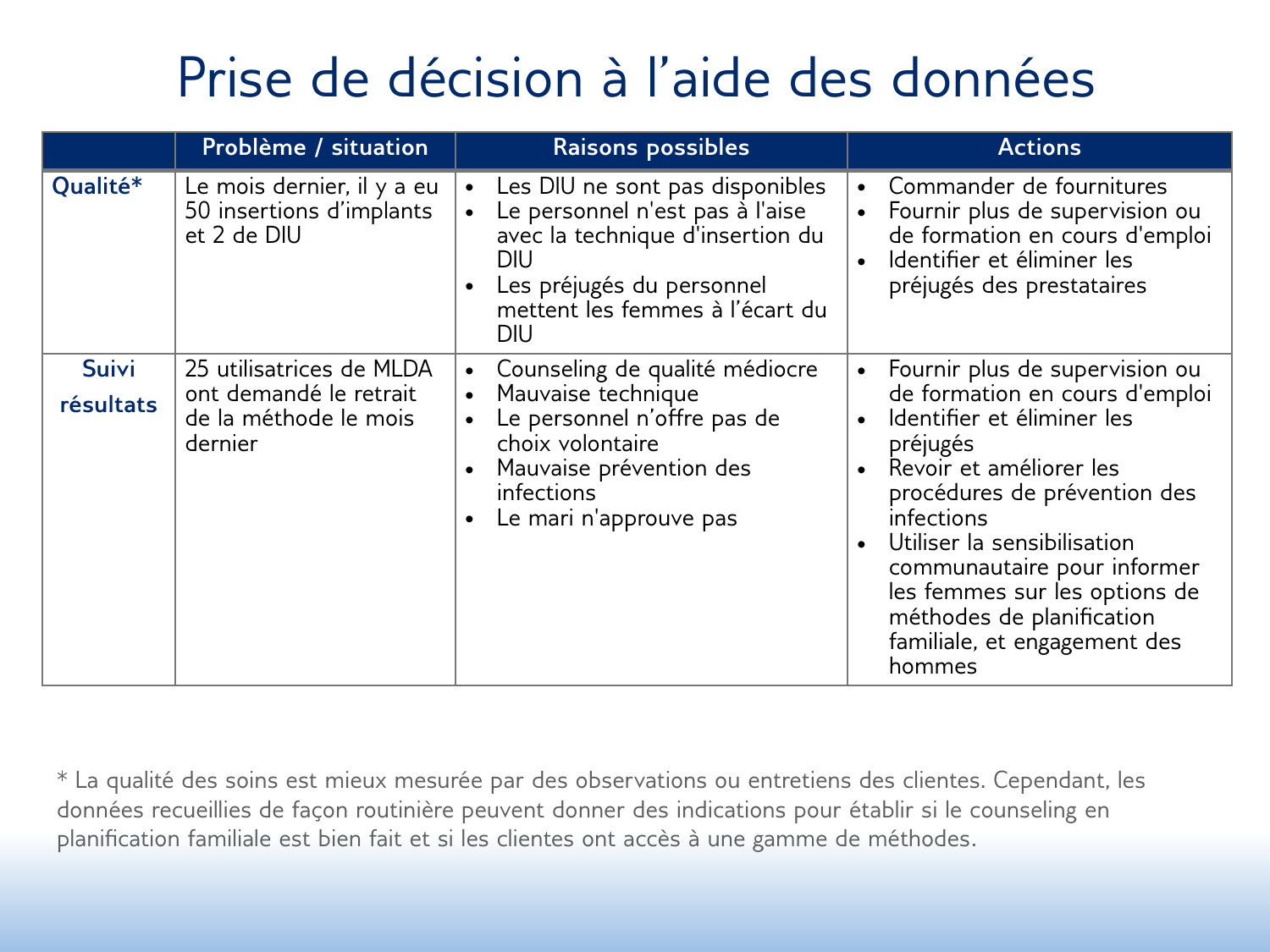

# Prise de décision à l’aide des données
|  | Problème / situation | Raisons possibles | Actions |
| --- | --- | --- | --- |
| Qualité\* | Le mois dernier, il y a eu 50 insertions d’implants et 2 de DIU | Les DIU ne sont pas disponibles Le personnel n'est pas à l'aise avec la technique d'insertion du DIU Les préjugés du personnel mettent les femmes à l’écart du DIU | Commander de fournitures Fournir plus de supervision ou de formation en cours d'emploi Identifier et éliminer les préjugés des prestataires |
| Suivi résultats | 25 utilisatrices de MLDA ont demandé le retrait de la méthode le mois dernier | Counseling de qualité médiocre Mauvaise technique Le personnel n’offre pas de choix volontaire Mauvaise prévention des infections Le mari n'approuve pas | Fournir plus de supervision ou de formation en cours d'emploi Identifier et éliminer les préjugés Revoir et améliorer les procédures de prévention des infections Utiliser la sensibilisation communautaire pour informer les femmes sur les options de méthodes de planification familiale, et engagement des hommes |
* La qualité des soins est mieux mesurée par des observations ou entretiens des clientes. Cependant, les données recueillies de façon routinière peuvent donner des indications pour établir si le counseling en planification familiale est bien fait et si les clientes ont accès à une gamme de méthodes.